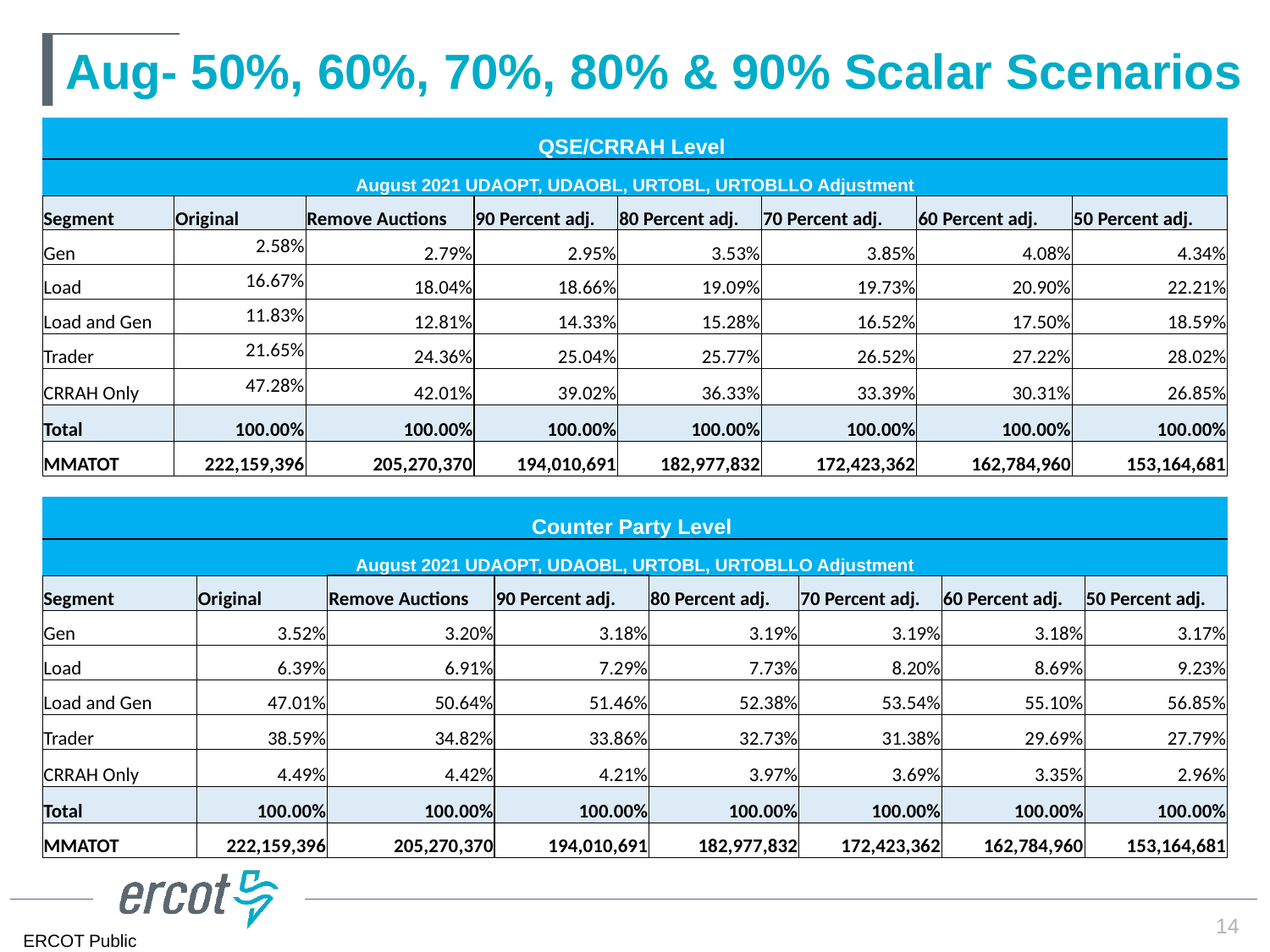

# Aug- 50%, 60%, 70%, 80% & 90% Scalar Scenarios
| QSE/CRRAH Level |  |  |  |  |  |  |  |
| --- | --- | --- | --- | --- | --- | --- | --- |
| August 2021 UDAOPT, UDAOBL, URTOBL, URTOBLLO Adjustment |  |  |  |  |  |  |  |
| Segment | Original | Remove Auctions | 90 Percent adj. | 80 Percent adj. | 70 Percent adj. | 60 Percent adj. | 50 Percent adj. |
| Gen | 2.58% | 2.79% | 2.95% | 3.53% | 3.85% | 4.08% | 4.34% |
| Load | 16.67% | 18.04% | 18.66% | 19.09% | 19.73% | 20.90% | 22.21% |
| Load and Gen | 11.83% | 12.81% | 14.33% | 15.28% | 16.52% | 17.50% | 18.59% |
| Trader | 21.65% | 24.36% | 25.04% | 25.77% | 26.52% | 27.22% | 28.02% |
| CRRAH Only | 47.28% | 42.01% | 39.02% | 36.33% | 33.39% | 30.31% | 26.85% |
| Total | 100.00% | 100.00% | 100.00% | 100.00% | 100.00% | 100.00% | 100.00% |
| MMATOT | 222,159,396 | 205,270,370 | 194,010,691 | 182,977,832 | 172,423,362 | 162,784,960 | 153,164,681 |
| Counter Party Level |  |  |  |  |  |  |  |
| --- | --- | --- | --- | --- | --- | --- | --- |
| August 2021 UDAOPT, UDAOBL, URTOBL, URTOBLLO Adjustment |  |  |  |  |  |  |  |
| Segment | Original | Remove Auctions | 90 Percent adj. | 80 Percent adj. | 70 Percent adj. | 60 Percent adj. | 50 Percent adj. |
| Gen | 3.52% | 3.20% | 3.18% | 3.19% | 3.19% | 3.18% | 3.17% |
| Load | 6.39% | 6.91% | 7.29% | 7.73% | 8.20% | 8.69% | 9.23% |
| Load and Gen | 47.01% | 50.64% | 51.46% | 52.38% | 53.54% | 55.10% | 56.85% |
| Trader | 38.59% | 34.82% | 33.86% | 32.73% | 31.38% | 29.69% | 27.79% |
| CRRAH Only | 4.49% | 4.42% | 4.21% | 3.97% | 3.69% | 3.35% | 2.96% |
| Total | 100.00% | 100.00% | 100.00% | 100.00% | 100.00% | 100.00% | 100.00% |
| MMATOT | 222,159,396 | 205,270,370 | 194,010,691 | 182,977,832 | 172,423,362 | 162,784,960 | 153,164,681 |
14